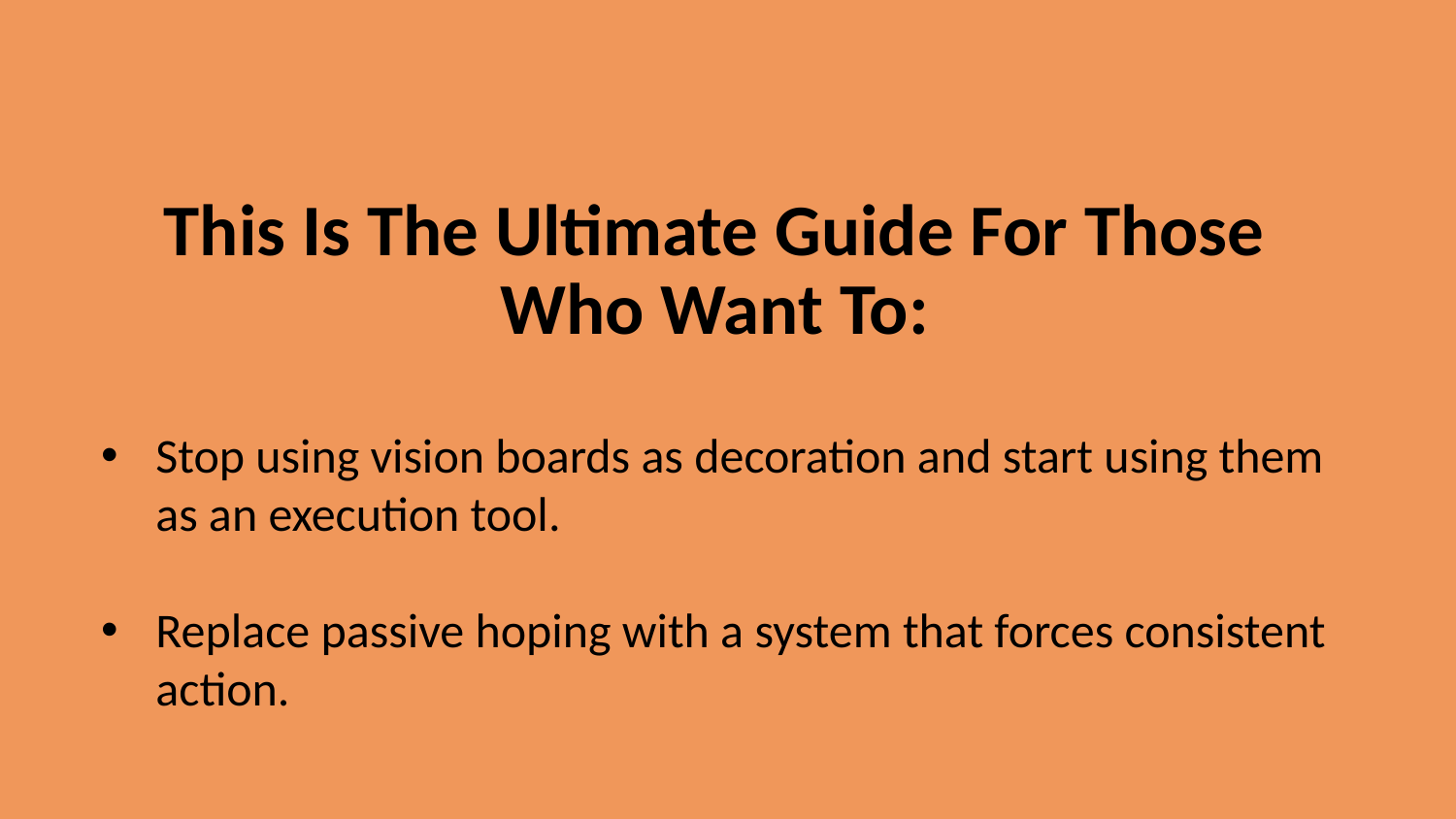

This Is The Ultimate Guide For Those Who Want To:

Stop using vision boards as decoration and start using them as an execution tool.

Replace passive hoping with a system that forces consistent action.